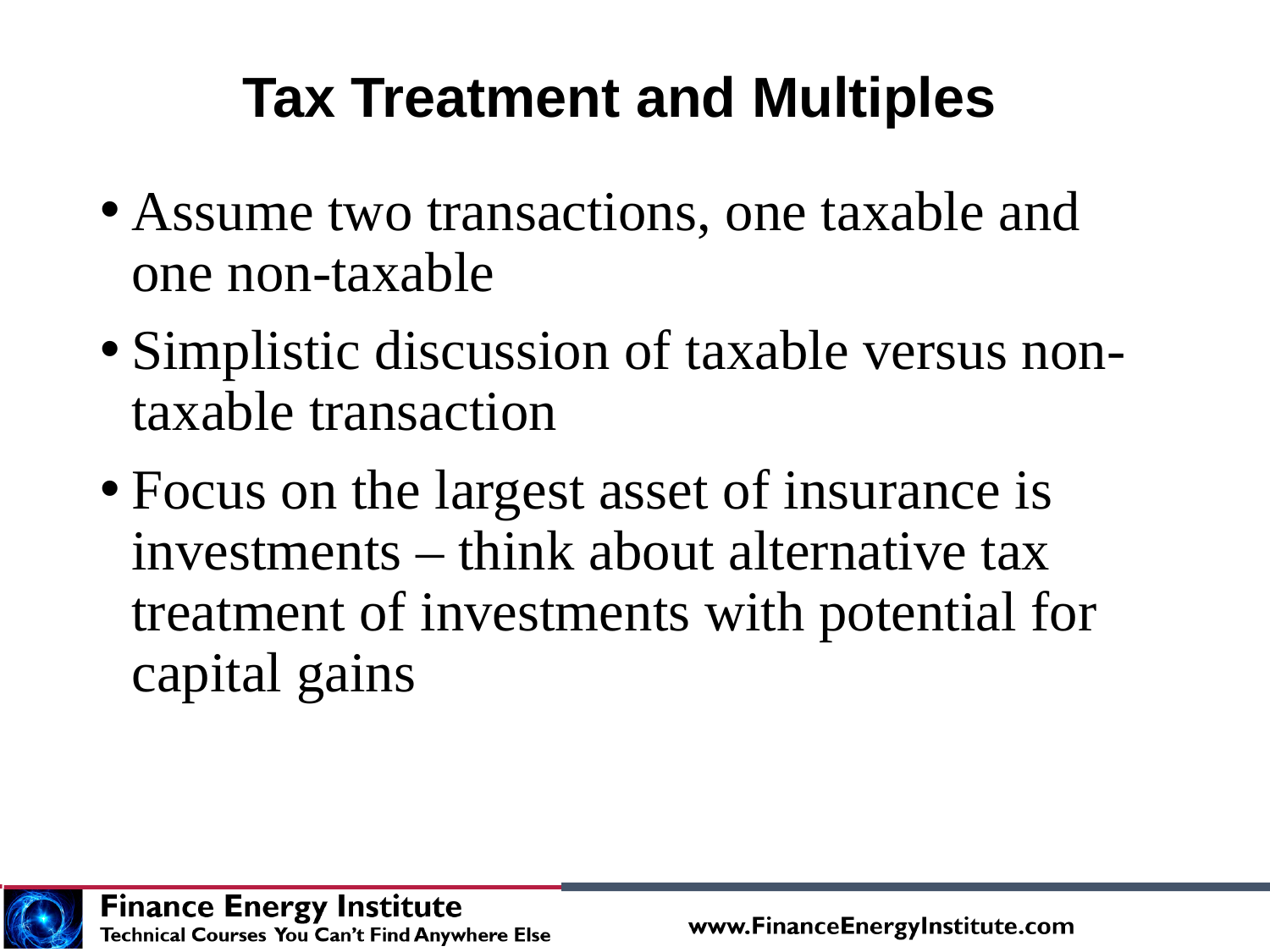

# Tax Treatment and Multiples
Assume two transactions, one taxable and one non-taxable
Simplistic discussion of taxable versus non-taxable transaction
Focus on the largest asset of insurance is investments – think about alternative tax treatment of investments with potential for capital gains